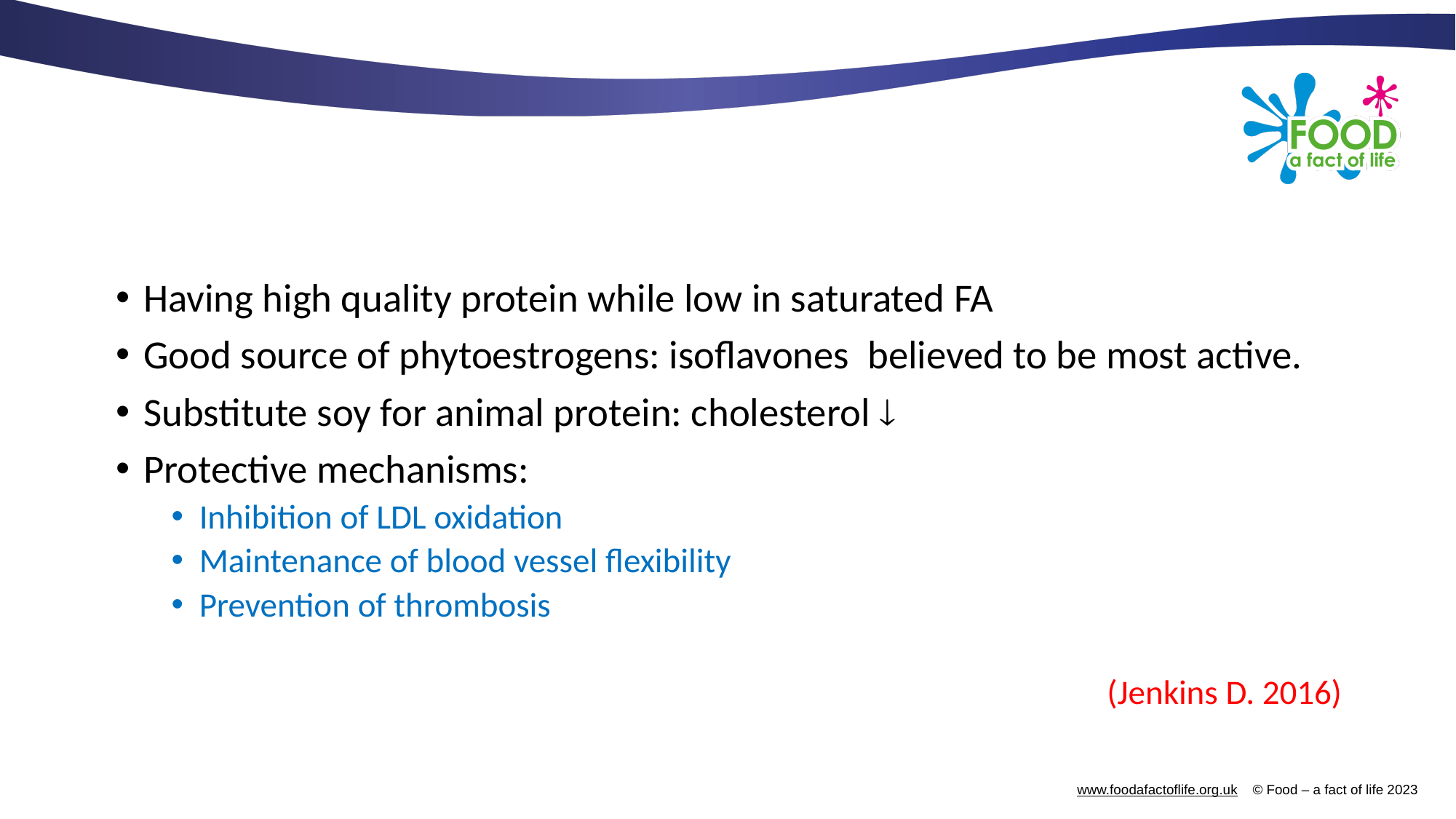

# Soy protein
Having high quality protein while low in saturated FA
Good source of phytoestrogens: isoflavones  believed to be most active.
Substitute soy for animal protein: cholesterol ↓
Protective mechanisms:
Inhibition of LDL oxidation
Maintenance of blood vessel flexibility
Prevention of thrombosis

(Jenkins D. 2016)